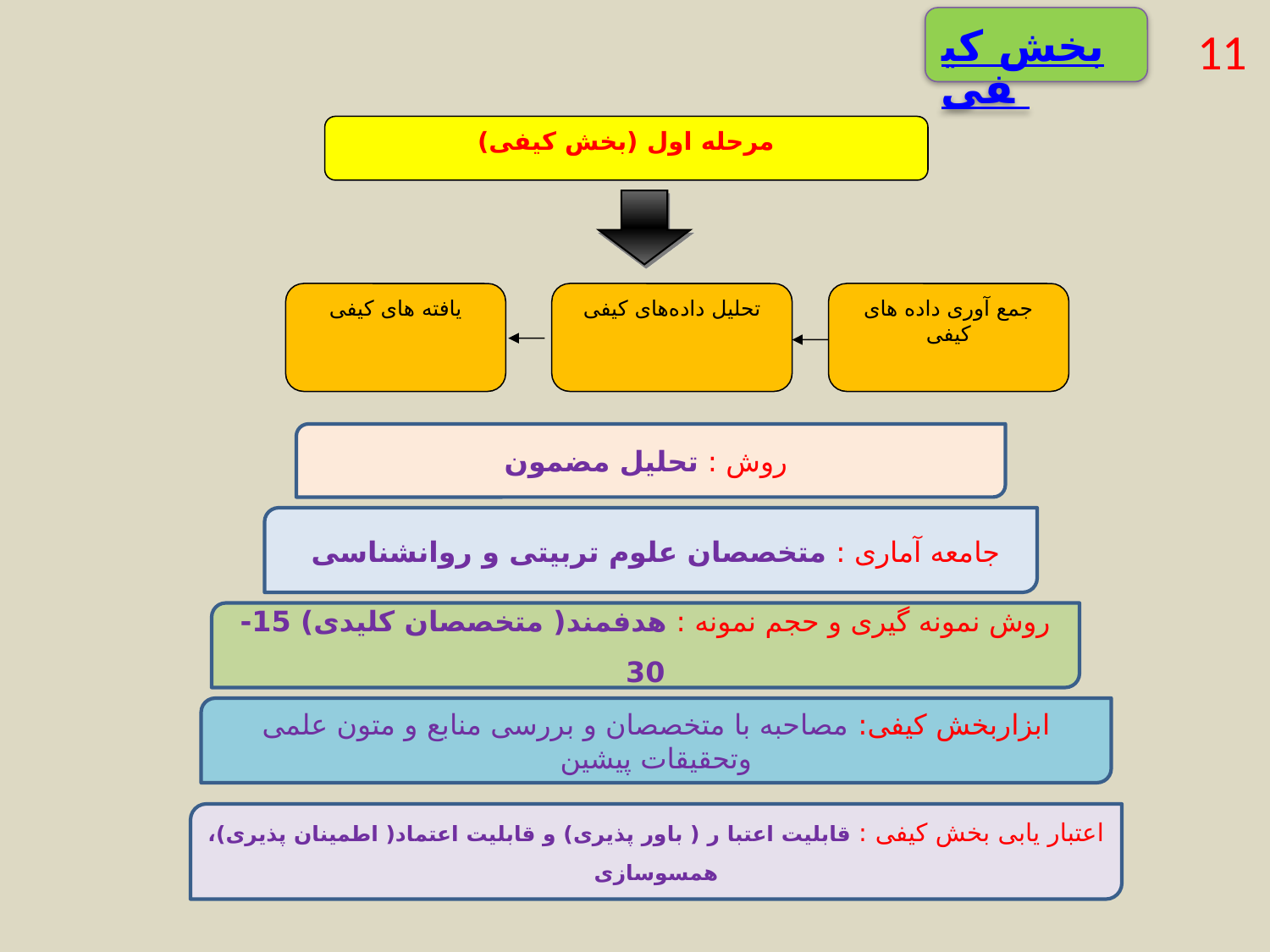

بخش کیفی
11
مرحله اول (بخش کیفی)

یافته های کیفی
تحلیل داده‌های کیفی
جمع آوری داده های کیفی

روش : تحلیل مضمون

جامعه آماری : متخصصان علوم تربیتی و روانشناسی

روش نمونه گیری و حجم نمونه : هدفمند( متخصصان کلیدی) 15-30

ابزاربخش کیفی: مصاحبه با متخصصان و بررسی منابع و متون علمی وتحقیقات پیشین

اعتبار یابی بخش کیفی : قابلیت اعتبا ر ( باور پذیری) و قابلیت اعتماد( اطمینان پذیری)، همسوسازی